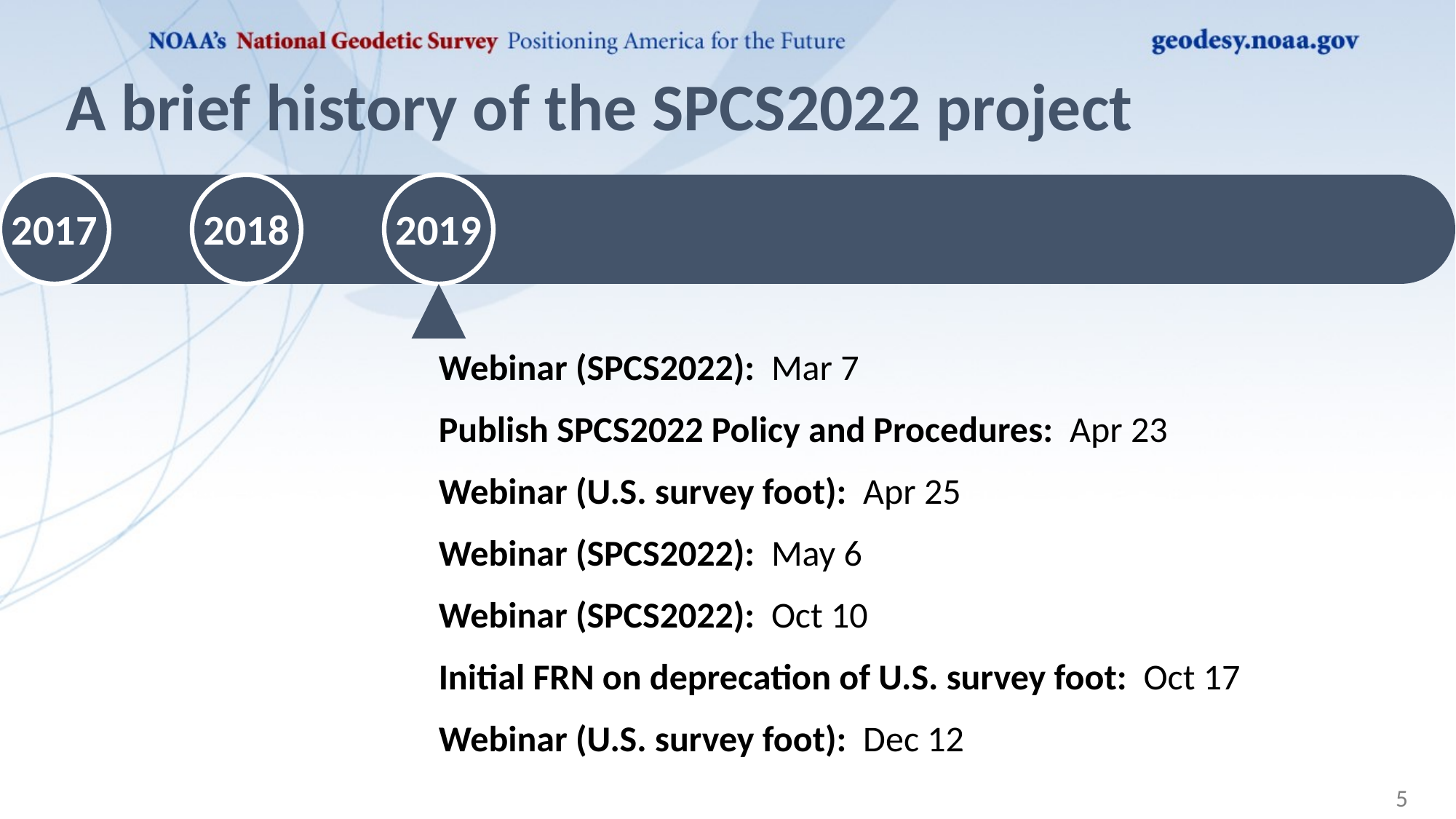

# A brief history of the SPCS2022 project

2017

2018

2019

Webinar (SPCS2022):  Mar 7
Publish SPCS2022 Policy and Procedures:  Apr 23
Webinar (U.S. survey foot):  Apr 25
Webinar (SPCS2022):  May 6
Webinar (SPCS2022):  Oct 10
Initial FRN on deprecation of U.S. survey foot:  Oct 17
Webinar (U.S. survey foot):  Dec 12
5